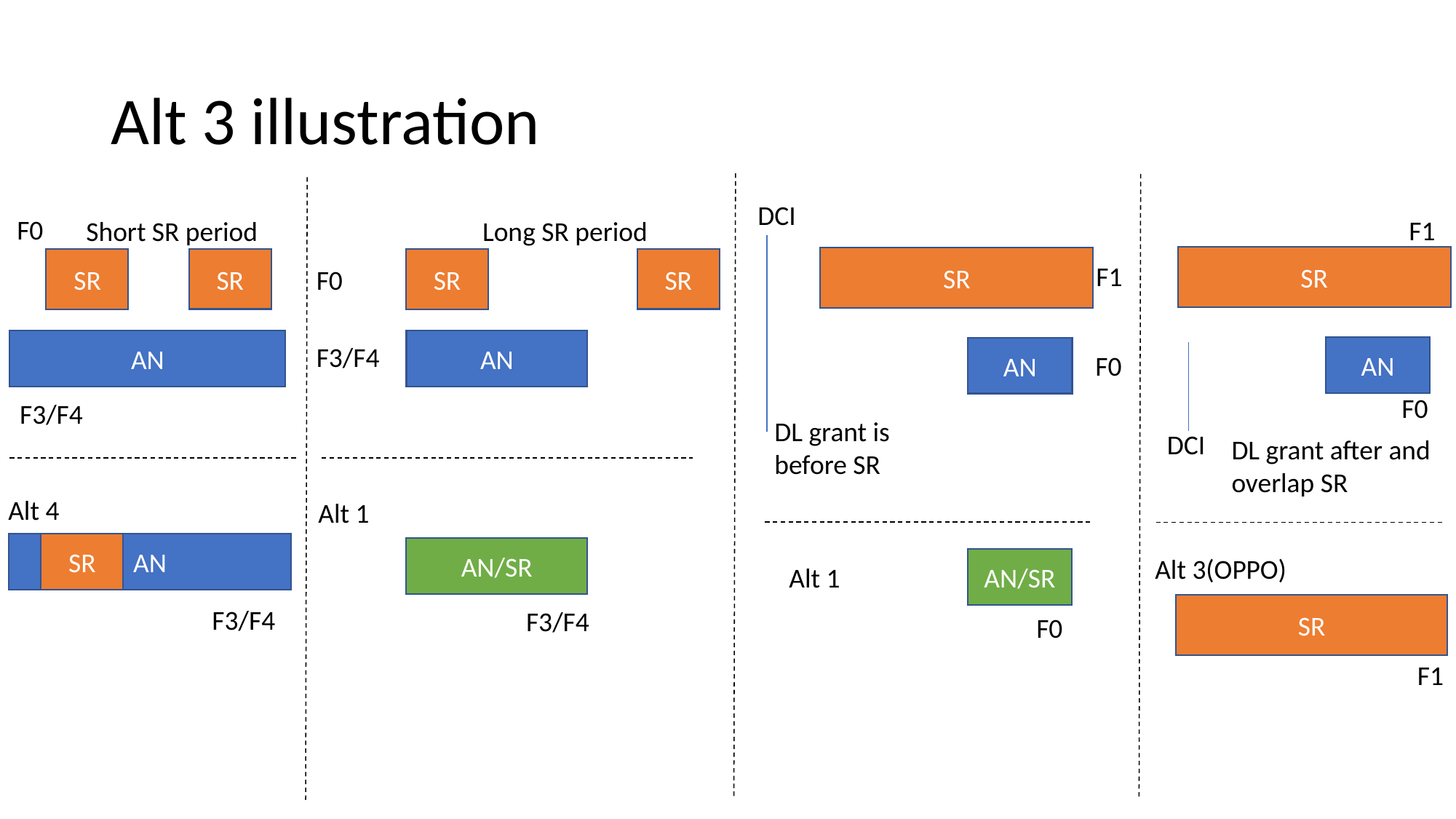

# Alt 3 illustration
DCI
F0
F1
Long SR period
Short SR period
SR
SR
SR
SR
SR
SR
F1
F0
AN
AN
F3/F4
AN
AN
F0
F0
F3/F4
DL grant is before SR
DCI
DL grant after and overlap SR
Alt 4
Alt 1
SR
AN
AN/SR
Alt 3(OPPO)
AN/SR
Alt 1
SR
F3/F4
F3/F4
F0
F1